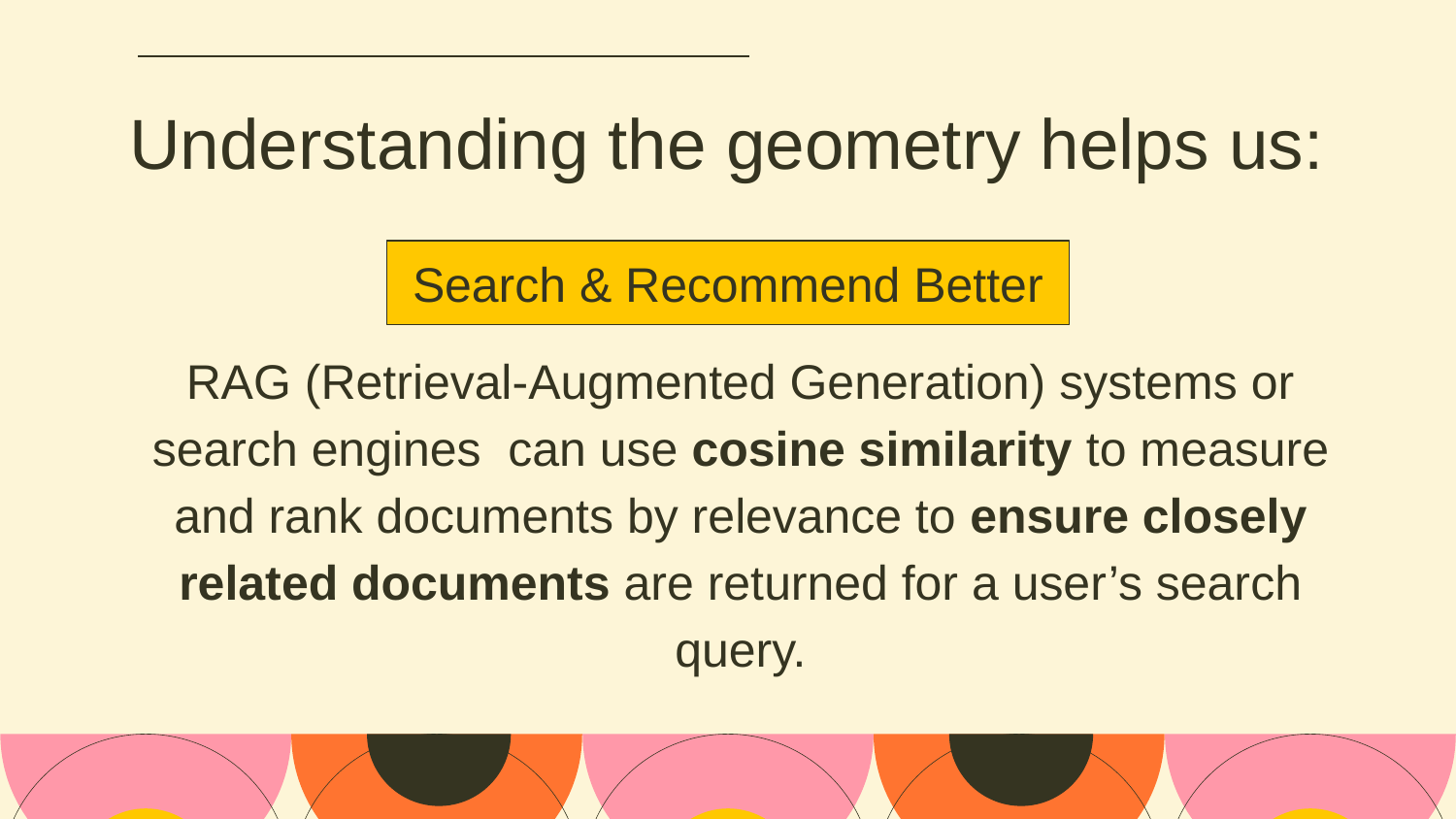

# Understanding the geometry helps us:
Search & Recommend Better
RAG (Retrieval-Augmented Generation) systems or search engines  can use cosine similarity to measure and rank documents by relevance to ensure closely related documents are returned for a user’s search query.